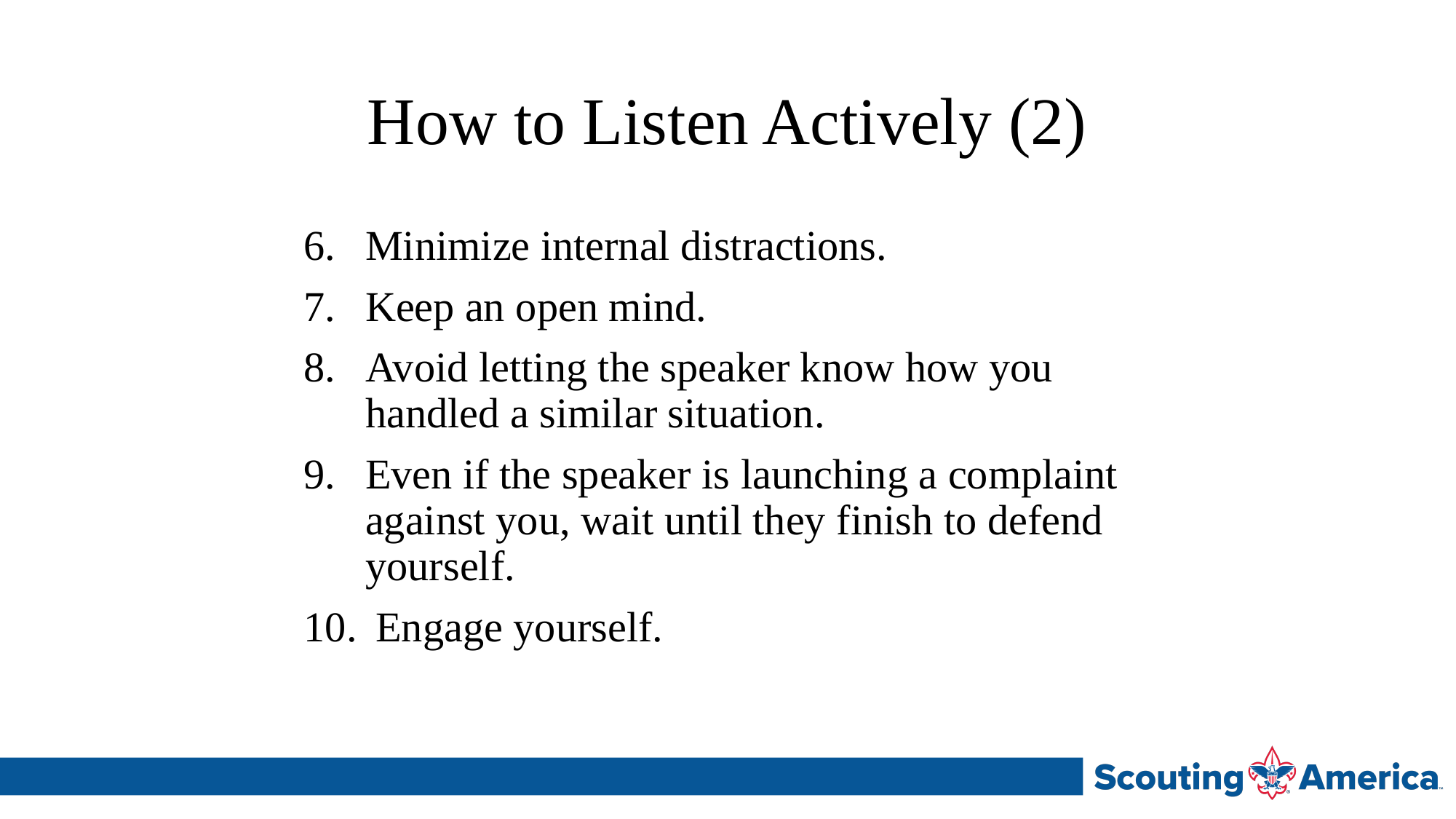

# How to Listen Actively (2)
Minimize internal distractions.
Keep an open mind.
Avoid letting the speaker know how you handled a similar situation.
Even if the speaker is launching a complaint against you, wait until they finish to defend yourself.
 Engage yourself.